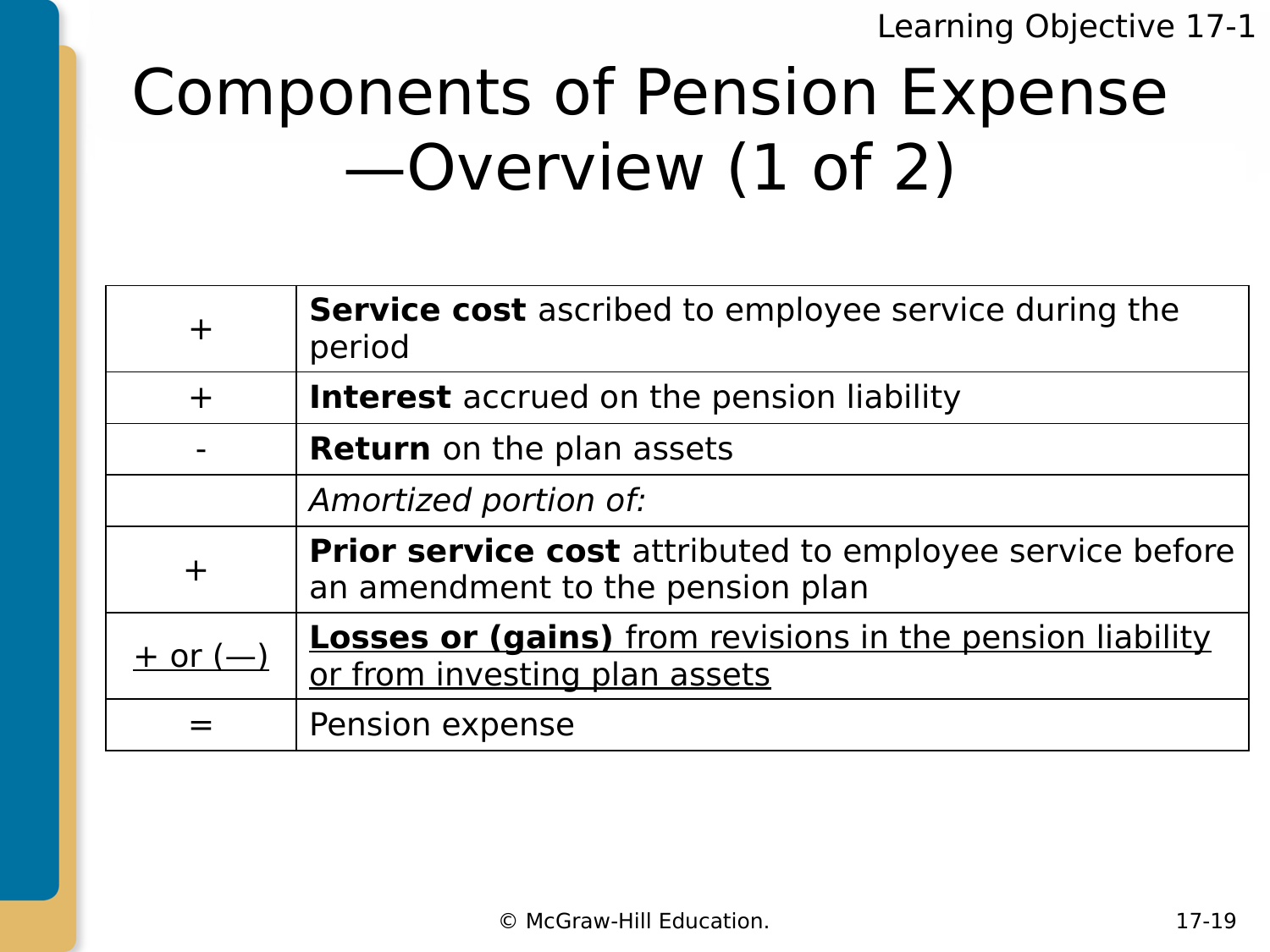

Learning Objective 17-1
# Components of Pension Expense—Overview (1 of 2)
| + | Service cost ascribed to employee service during the period |
| --- | --- |
| + | Interest accrued on the pension liability |
| - | Return on the plan assets |
|  | Amortized portion of: |
| + | Prior service cost attributed to employee service before an amendment to the pension plan |
| + or (—) | Losses or (gains) from revisions in the pension liability or from investing plan assets |
| = | Pension expense |